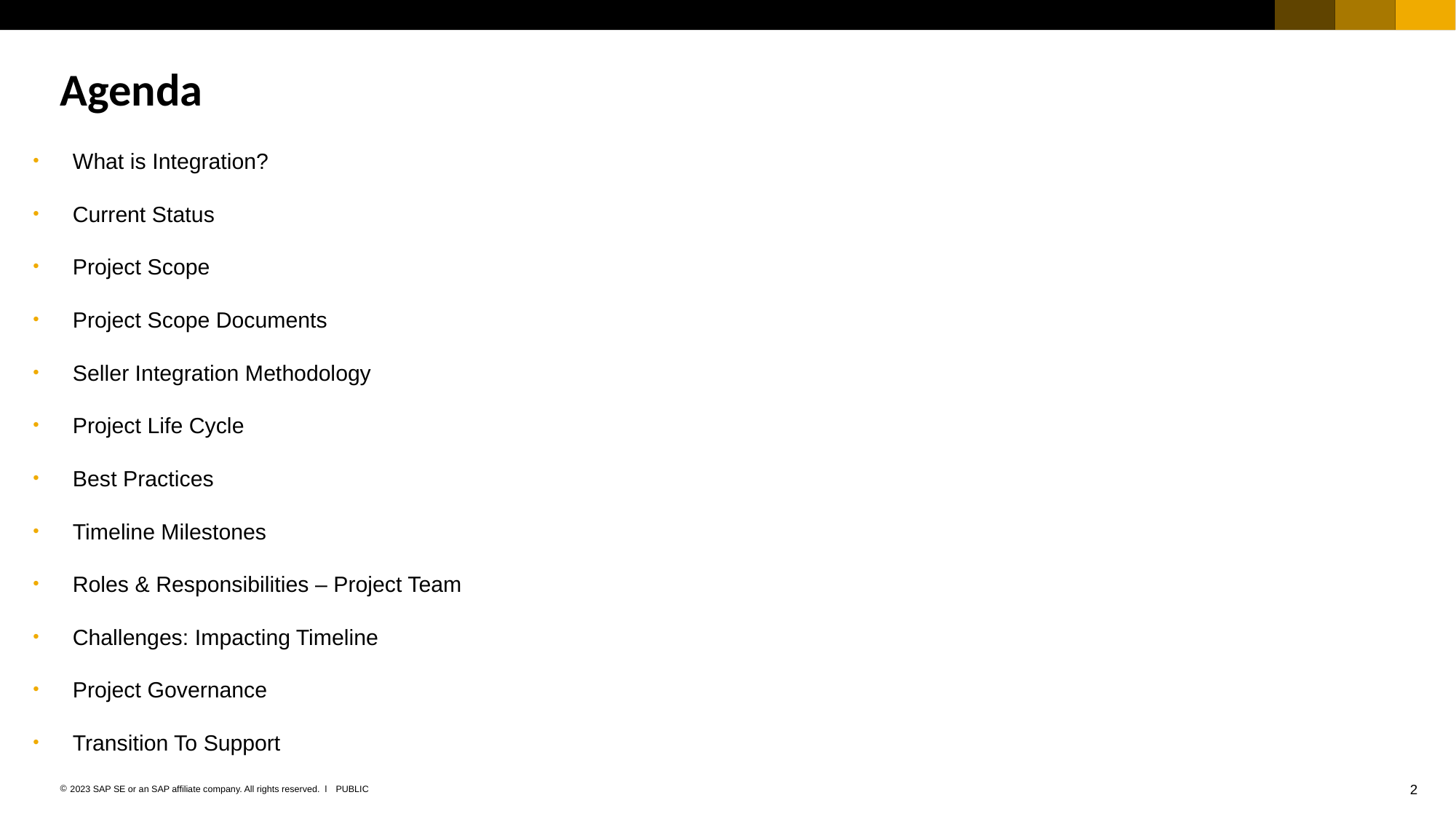

# Agenda
What is Integration?
Current Status
Project Scope
Project Scope Documents
Seller Integration Methodology
Project Life Cycle
Best Practices
Timeline Milestones
Roles & Responsibilities – Project Team
Challenges: Impacting Timeline
Project Governance
Transition To Support